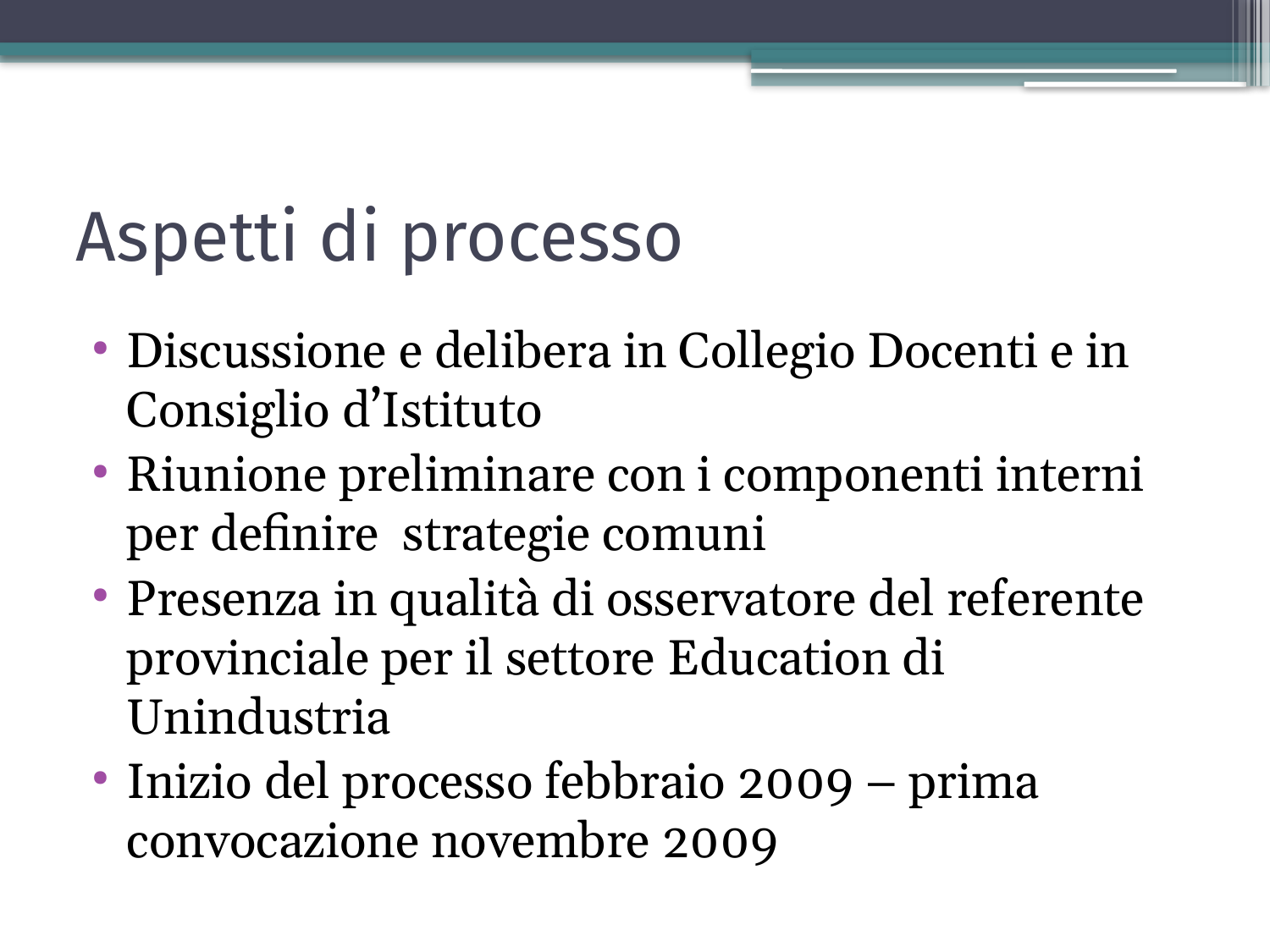

# Aspetti di processo
Discussione e delibera in Collegio Docenti e in Consiglio d’Istituto
Riunione preliminare con i componenti interni per definire  strategie comuni
Presenza in qualità di osservatore del referente provinciale per il settore Education di Unindustria
Inizio del processo febbraio 2009 – prima convocazione novembre 2009